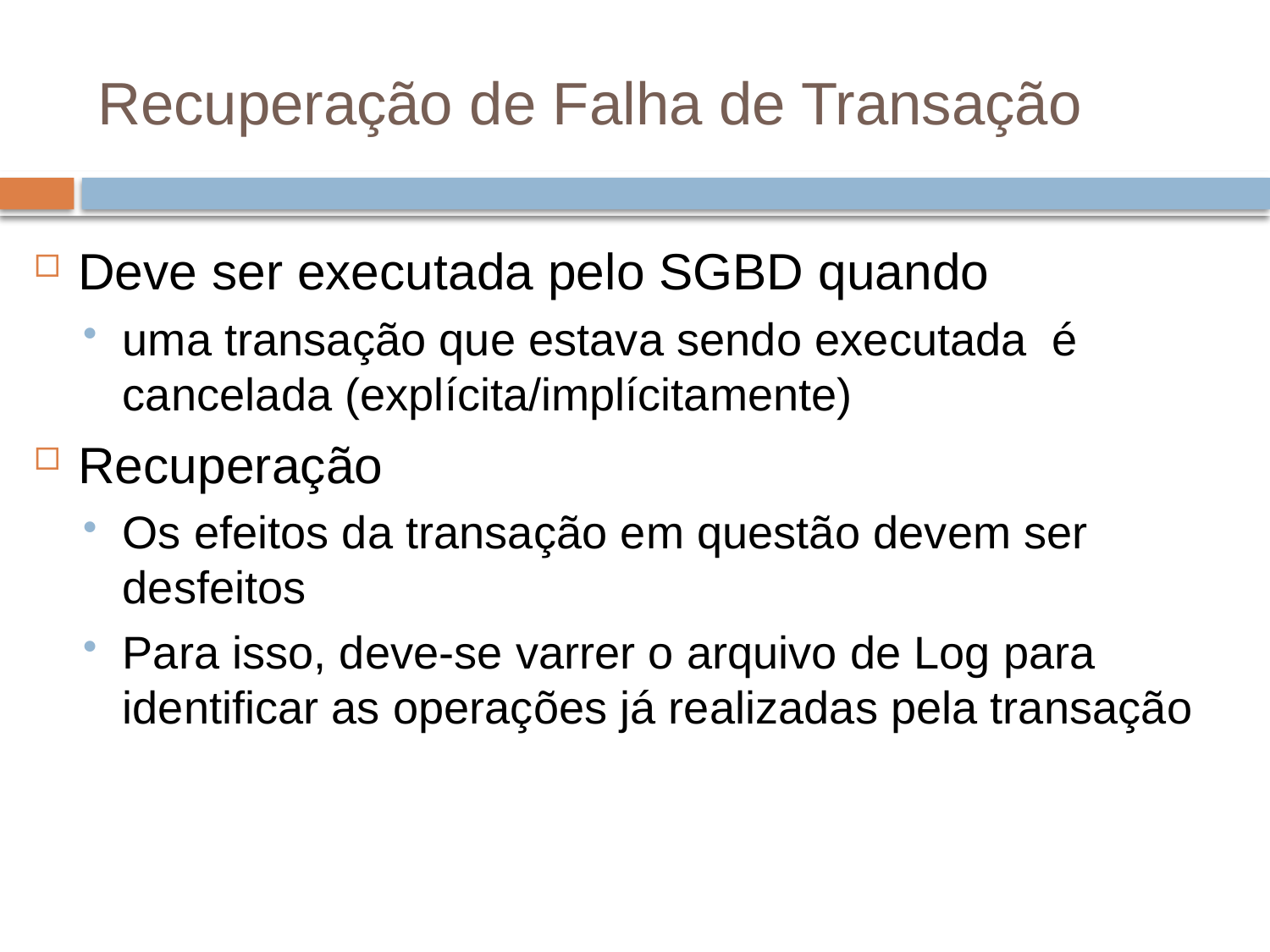

# Recuperação de Falha de Transação
Deve ser executada pelo SGBD quando
uma transação que estava sendo executada  é cancelada (explícita/implícitamente)
Recuperação
Os efeitos da transação em questão devem ser desfeitos
Para isso, deve-se varrer o arquivo de Log para identificar as operações já realizadas pela transação